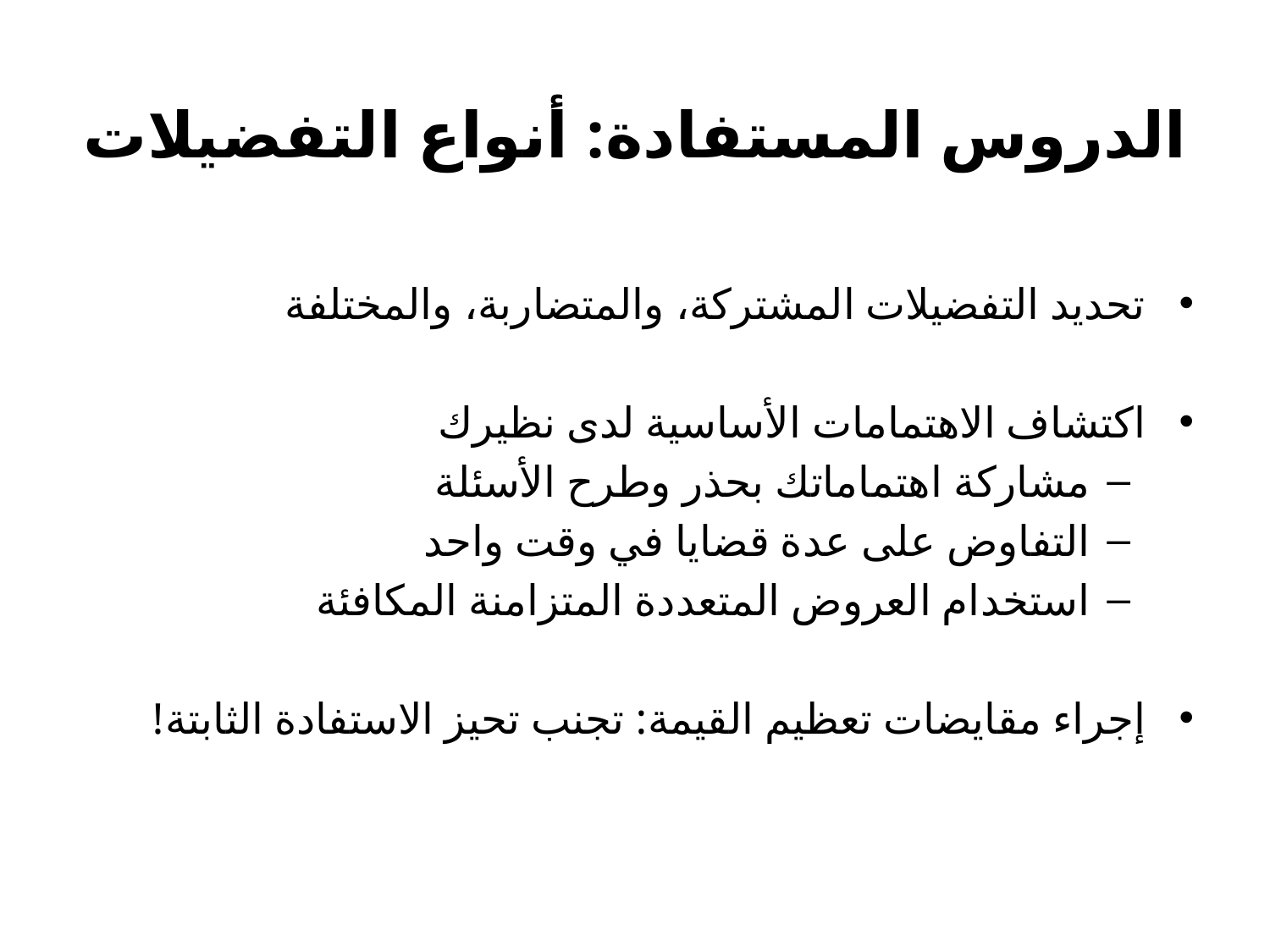

# الدروس المستفادة: أنواع التفضيلات
تحديد التفضيلات المشتركة، والمتضاربة، والمختلفة

اكتشاف الاهتمامات الأساسية لدى نظيرك
مشاركة اهتماماتك بحذر وطرح الأسئلة
التفاوض على عدة قضايا في وقت واحد
استخدام العروض المتعددة المتزامنة المكافئة

إجراء مقايضات تعظيم القيمة: تجنب تحيز الاستفادة الثابتة!